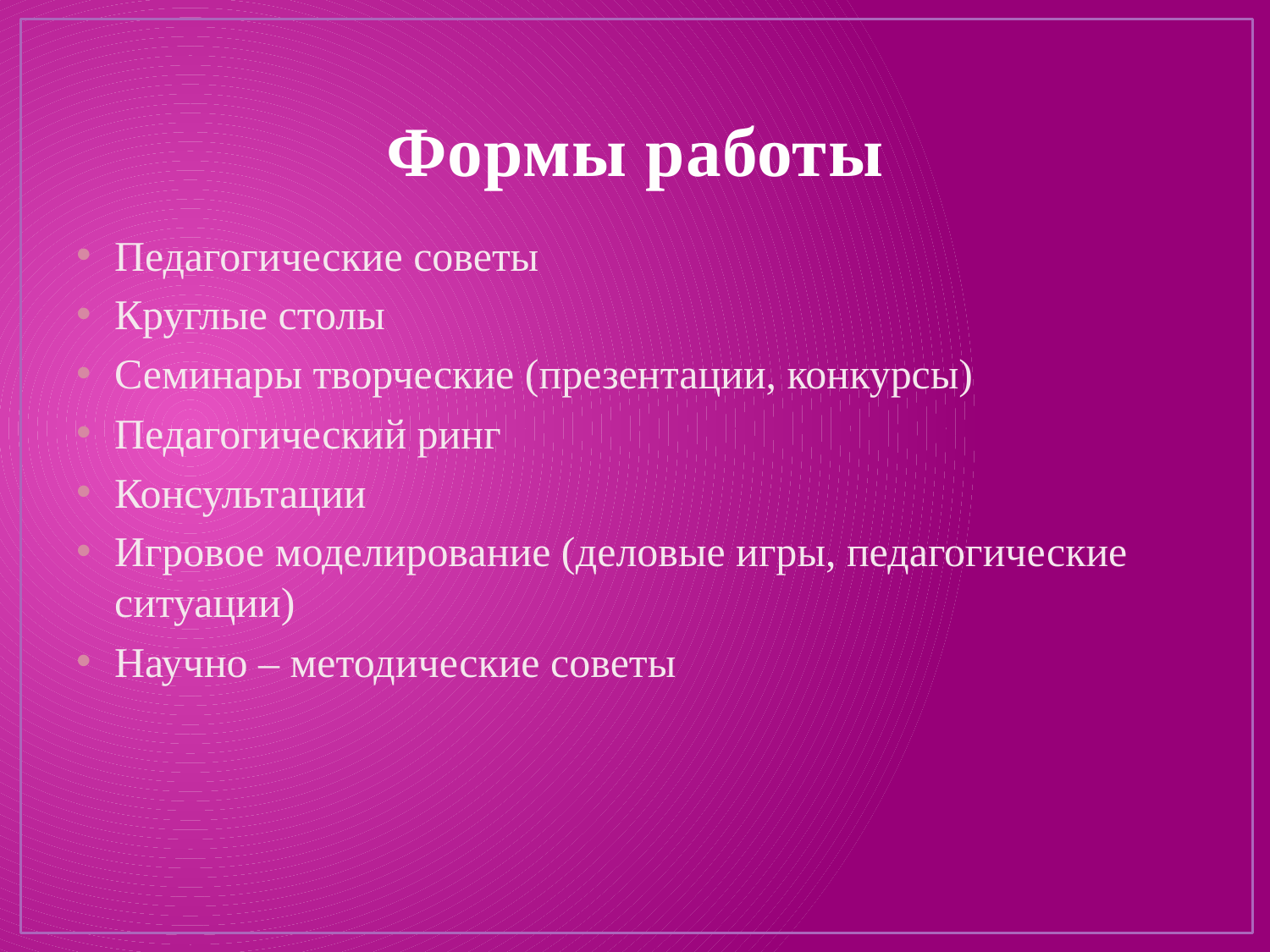

# Формы работы
Педагогические советы
Круглые столы
Семинары творческие (презентации, конкурсы)
Педагогический ринг
Консультации
Игровое моделирование (деловые игры, педагогические ситуации)
Научно – методические советы